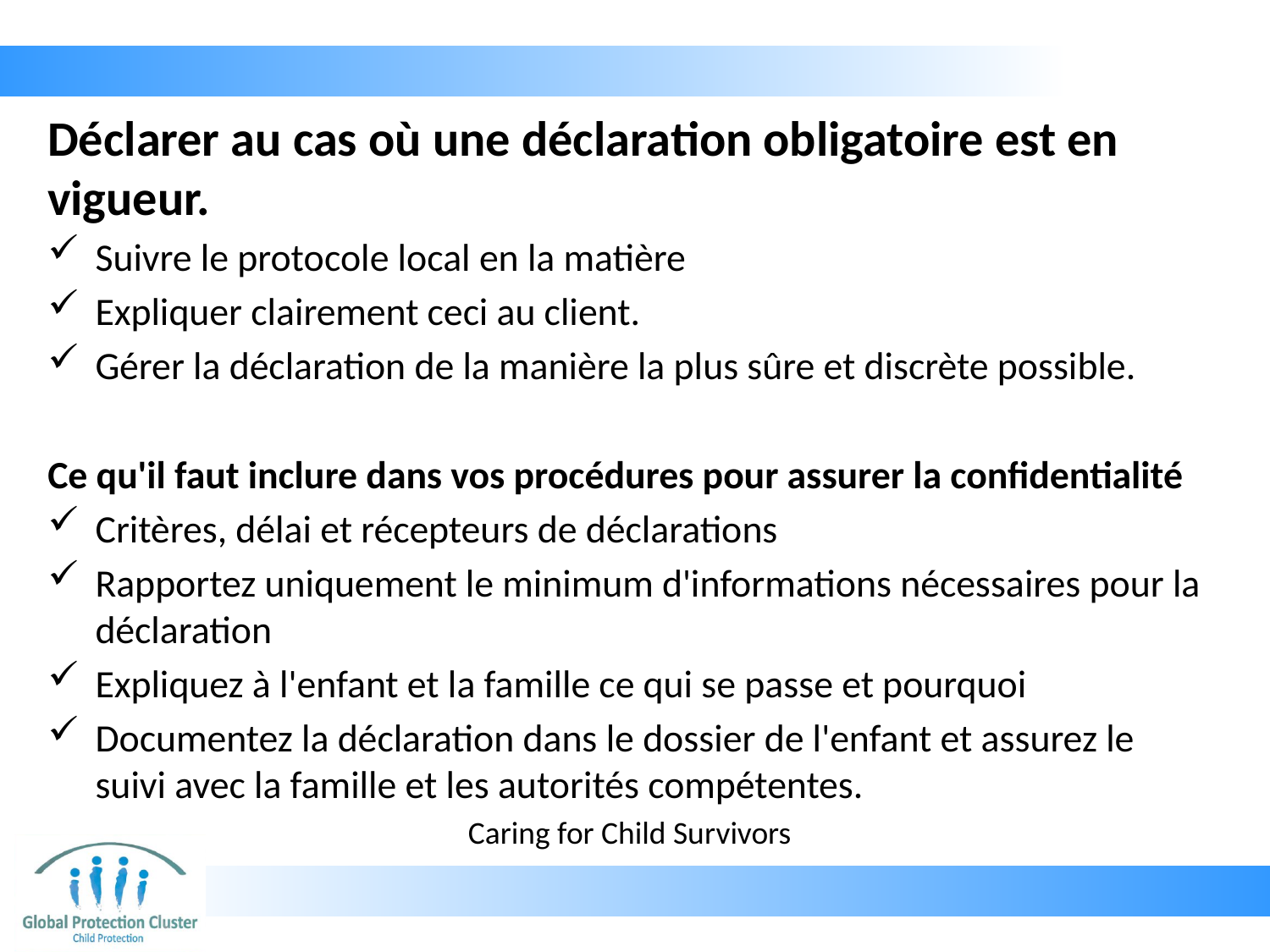

# Déclarer au cas où une déclaration obligatoire est en vigueur.
Suivre le protocole local en la matière
Expliquer clairement ceci au client.
Gérer la déclaration de la manière la plus sûre et discrète possible.

Ce qu'il faut inclure dans vos procédures pour assurer la confidentialité
Critères, délai et récepteurs de déclarations
Rapportez uniquement le minimum d'informations nécessaires pour la déclaration
Expliquez à l'enfant et la famille ce qui se passe et pourquoi
Documentez la déclaration dans le dossier de l'enfant et assurez le suivi avec la famille et les autorités compétentes.
Caring for Child Survivors